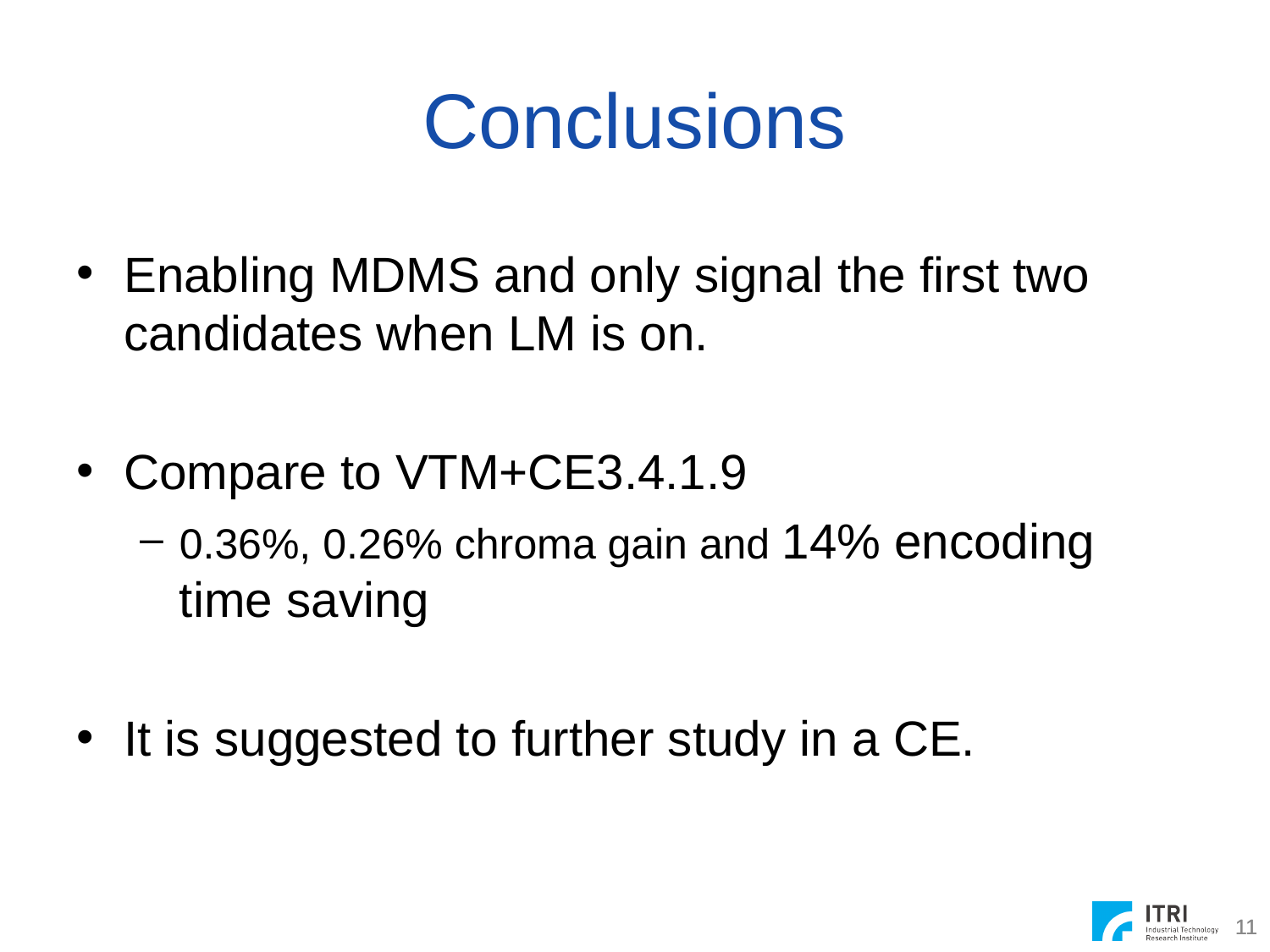

# Conclusions
Enabling MDMS and only signal the first two candidates when LM is on.

Compare to VTM+CE3.4.1.9
0.36%, 0.26% chroma gain and 14% encoding time saving

It is suggested to further study in a CE.

11